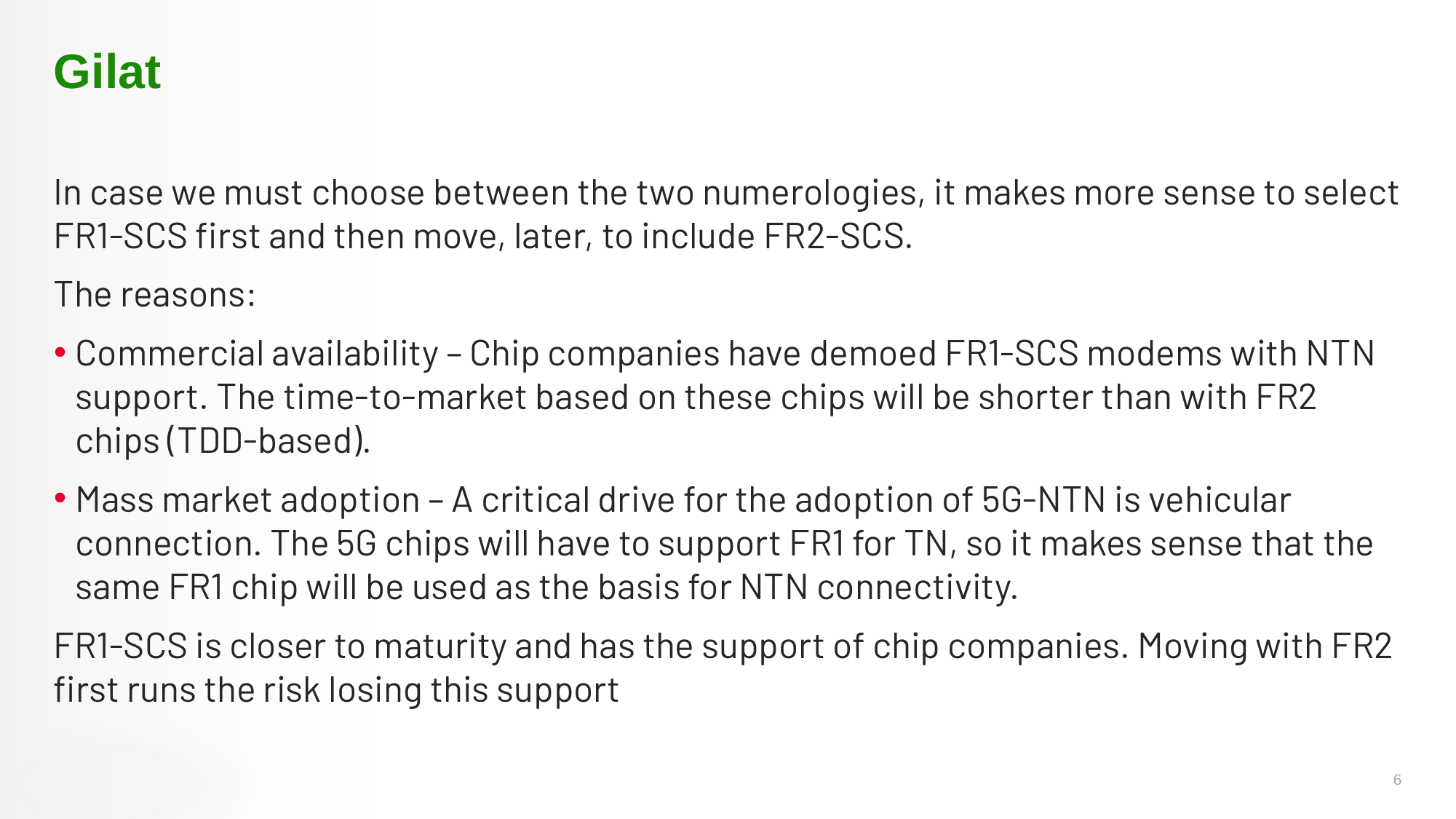

# Gilat
In case we must choose between the two numerologies, it makes more sense to select FR1-SCS first and then move, later, to include FR2-SCS.
The reasons:
Commercial availability – Chip companies have demoed FR1-SCS modems with NTN support. The time-to-market based on these chips will be shorter than with FR2 chips (TDD-based).
Mass market adoption – A critical drive for the adoption of 5G-NTN is vehicular connection. The 5G chips will have to support FR1 for TN, so it makes sense that the same FR1 chip will be used as the basis for NTN connectivity.
FR1-SCS is closer to maturity and has the support of chip companies. Moving with FR2 first runs the risk losing this support